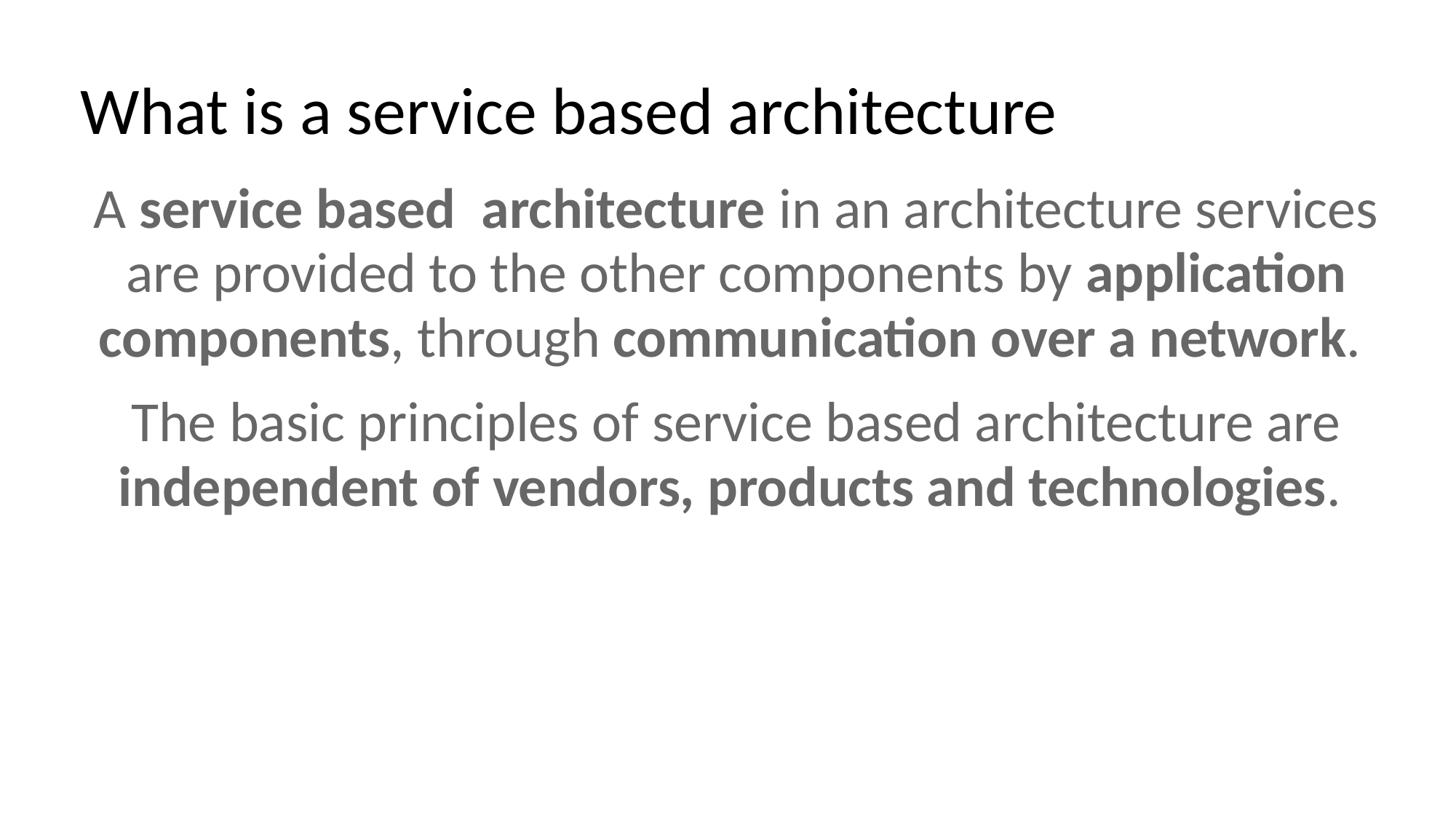

# What is a service based architecture
A service based  architecture in an architecture services are provided to the other components by application components, through communication over a network.
The basic principles of service based architecture are independent of vendors, products and technologies.